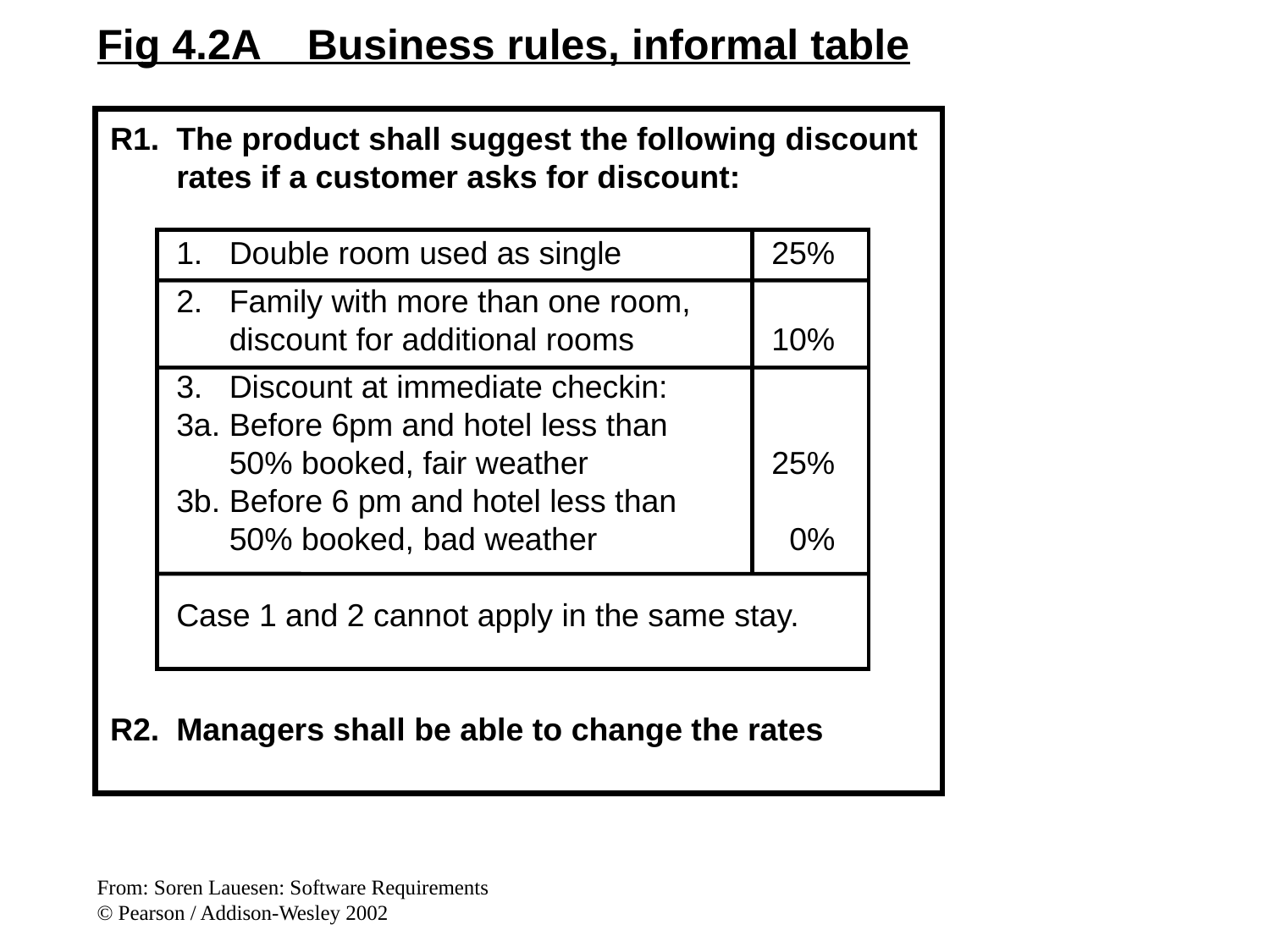

Fig 4.2A    Business rules, informal table
R1.	The product shall suggest the following discount
	rates if a customer asks for discount:

	1.	Double room used as single	25%
	2.	Family with more than one room,
		discount for additional rooms	10%
	3.	Discount at immediate checkin:
	3a.	Before 6pm and hotel less than
		50% booked, fair weather	25%
	3b.	Before 6 pm and hotel less than
		50% booked, bad weather	  0%

	Case 1 and 2 cannot apply in the same stay.

R2.	Managers shall be able to change the rates

From: Soren Lauesen: Software Requirements
© Pearson / Addison-Wesley 2002